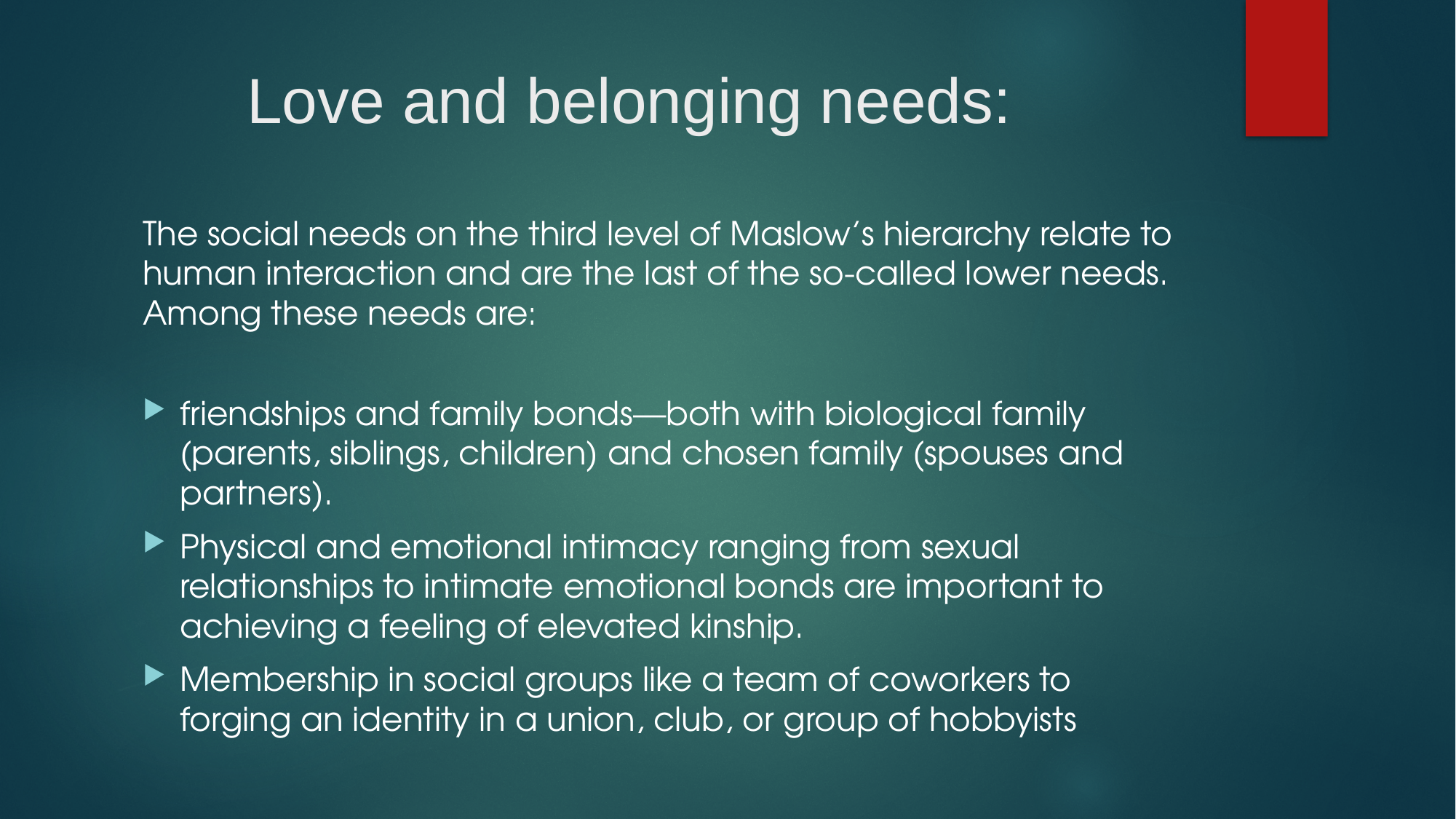

# Love and belonging needs:
The social needs on the third level of Maslow’s hierarchy relate to human interaction and are the last of the so-called lower needs. Among these needs are:

friendships and family bonds—both with biological family (parents, siblings, children) and chosen family (spouses and partners).
Physical and emotional intimacy ranging from sexual relationships to intimate emotional bonds are important to achieving a feeling of elevated kinship.
Membership in social groups like a team of coworkers to forging an identity in a union, club, or group of hobbyists